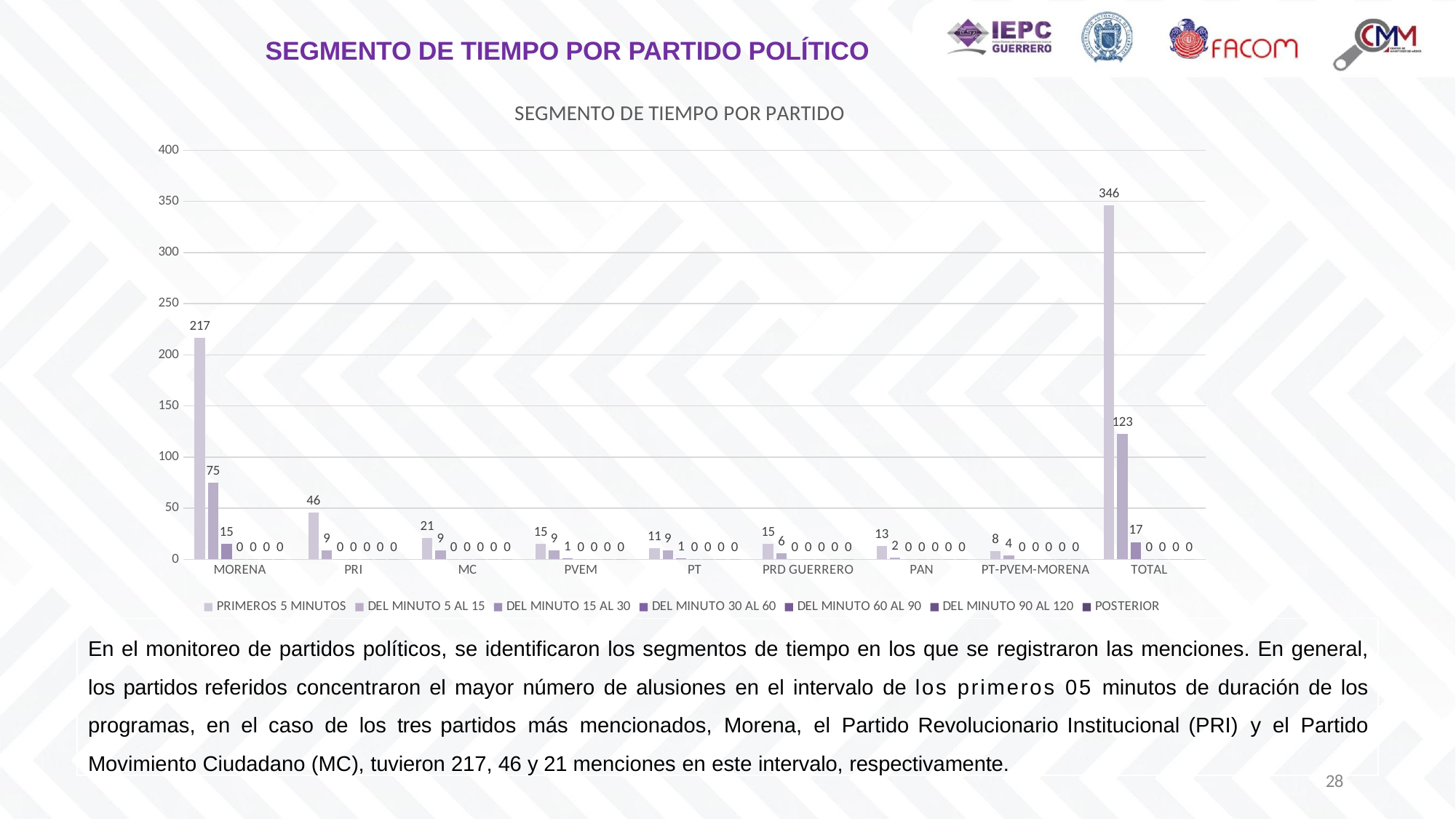

SEGMENTO DE TIEMPO POR PARTIDO POLÍTICO

### Chart: SEGMENTO DE TIEMPO POR PARTIDO

| Category | PRIMEROS 5 MINUTOS | DEL MINUTO 5 AL 15 | DEL MINUTO 15 AL 30 | DEL MINUTO 30 AL 60 | DEL MINUTO 60 AL 90 | DEL MINUTO 90 AL 120 | POSTERIOR |
|---|---|---|---|---|---|---|---|
| MORENA | 217.0 | 75.0 | 15.0 | 0.0 | 0.0 | 0.0 | 0.0 |
| PRI | 46.0 | 9.0 | 0.0 | 0.0 | 0.0 | 0.0 | 0.0 |
| MC | 21.0 | 9.0 | 0.0 | 0.0 | 0.0 | 0.0 | 0.0 |
| PVEM | 15.0 | 9.0 | 1.0 | 0.0 | 0.0 | 0.0 | 0.0 |
| PT | 11.0 | 9.0 | 1.0 | 0.0 | 0.0 | 0.0 | 0.0 |
| PRD GUERRERO | 15.0 | 6.0 | 0.0 | 0.0 | 0.0 | 0.0 | 0.0 |
| PAN | 13.0 | 2.0 | 0.0 | 0.0 | 0.0 | 0.0 | 0.0 |
| PT-PVEM-MORENA | 8.0 | 4.0 | 0.0 | 0.0 | 0.0 | 0.0 | 0.0 |
| TOTAL | 346.0 | 123.0 | 17.0 | 0.0 | 0.0 | 0.0 | 0.0 |
En el monitoreo de partidos políticos, se identificaron los segmentos de tiempo en los que se registraron las menciones. En general, los partidos referidos concentraron el mayor número de alusiones en el intervalo de los primeros 05 minutos de duración de los programas, en el caso de los tres partidos más mencionados, Morena, el Partido Revolucionario Institucional (PRI) y el Partido Movimiento Ciudadano (MC), tuvieron 217, 46 y 21 menciones en este intervalo, respectivamente.
28